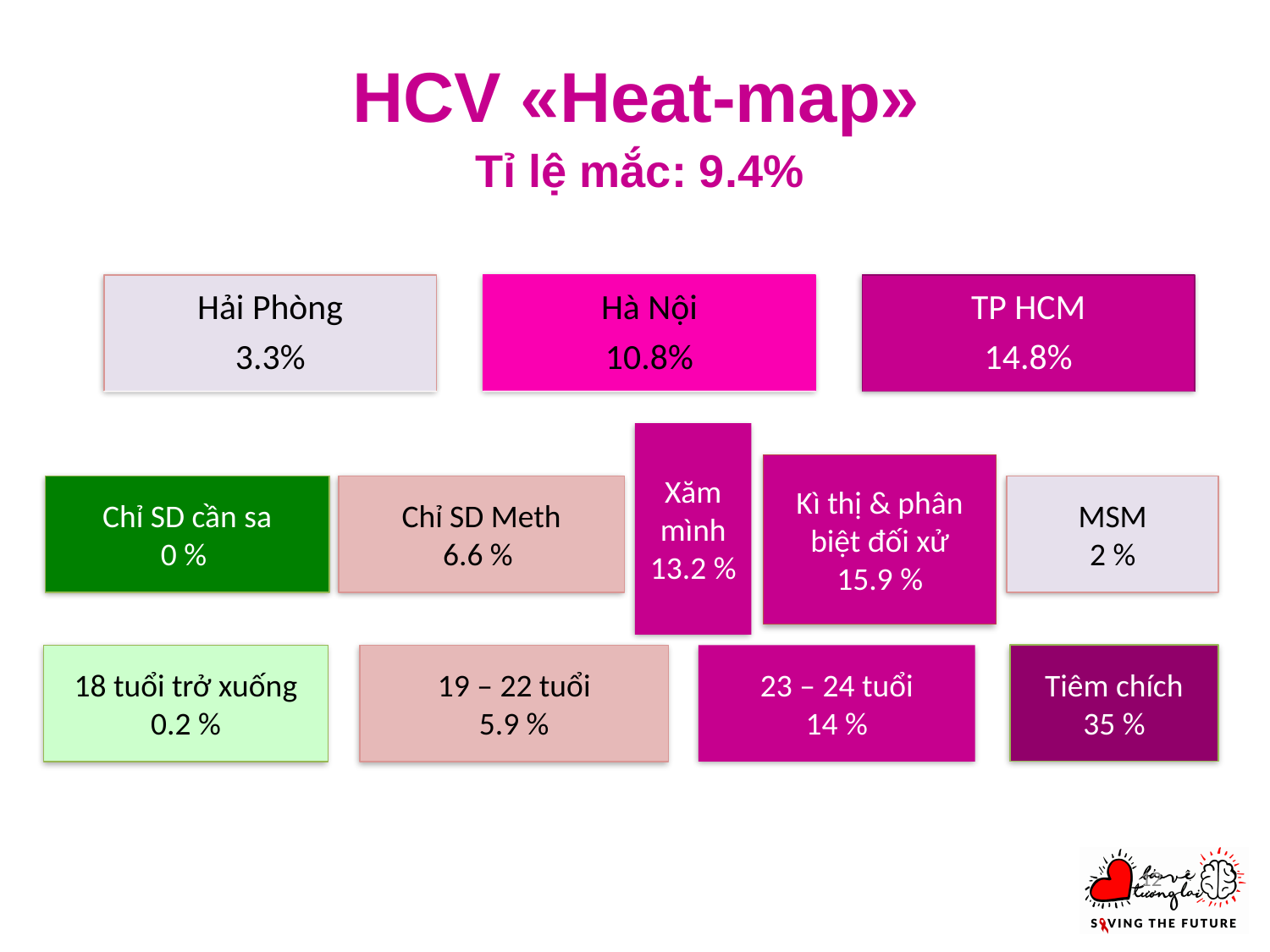

HCV «Heat-map»
Tỉ lệ mắc: 9.4%
Hải Phòng
3.3%
Hà Nội
10.8%
TP HCM
14.8%
Xăm mình
13.2 %
Kì thị & phân biệt đối xử
15.9 %
Chỉ SD cần sa
0 %
Chỉ SD Meth
6.6 %
MSM
2 %
Tiêm chích
35 %
18 tuổi trở xuống
0.2 %
19 – 22 tuổi
5.9 %
23 – 24 tuổi
14 %
12